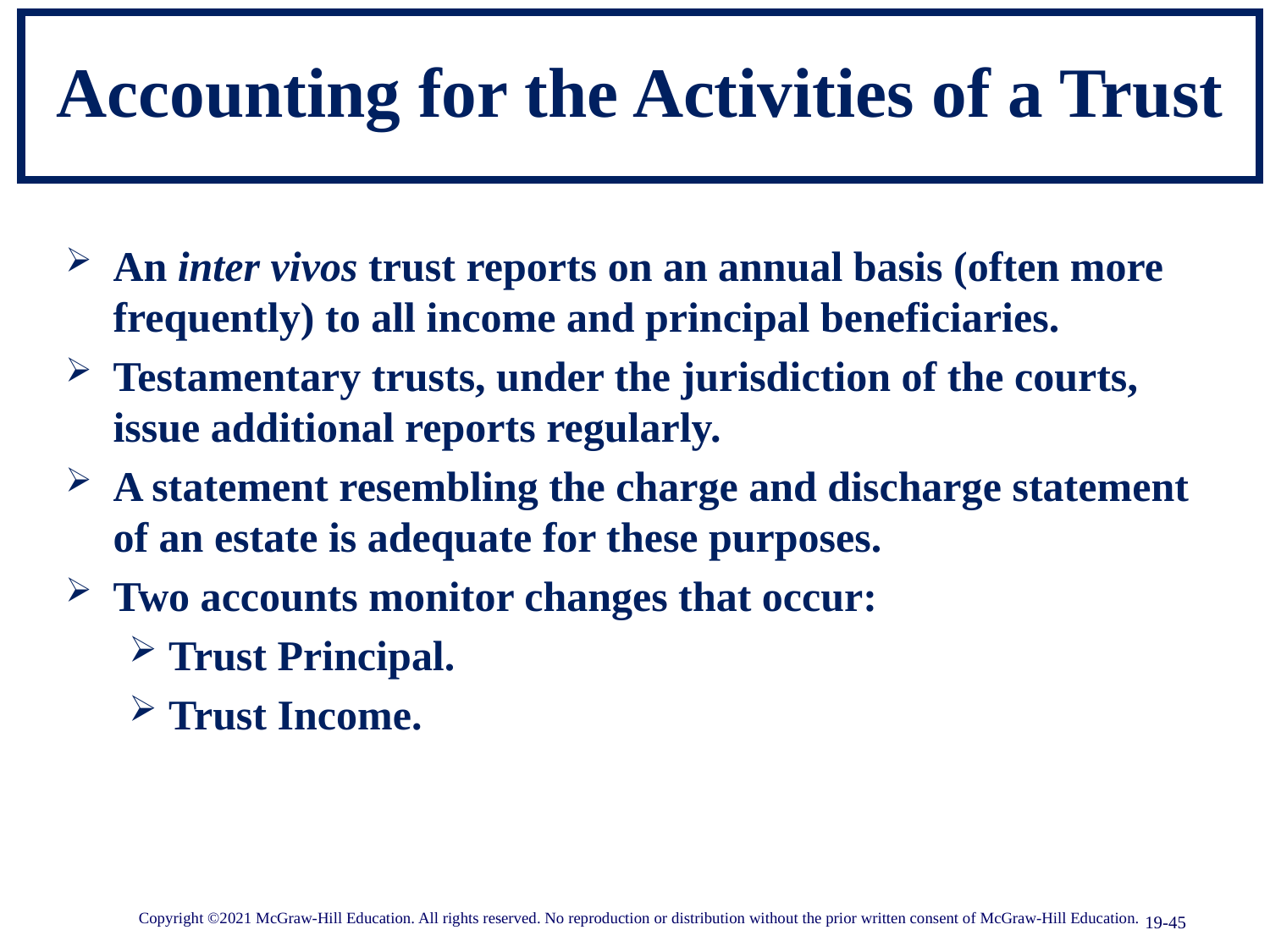

# Accounting for the Activities of a Trust
An inter vivos trust reports on an annual basis (often more frequently) to all income and principal beneficiaries.
Testamentary trusts, under the jurisdiction of the courts, issue additional reports regularly.
A statement resembling the charge and discharge statement of an estate is adequate for these purposes.
Two accounts monitor changes that occur:
Trust Principal.
Trust Income.

Copyright ©2021 McGraw-Hill Education. All rights reserved. No reproduction or distribution without the prior written consent of McGraw-Hill Education.
19-45